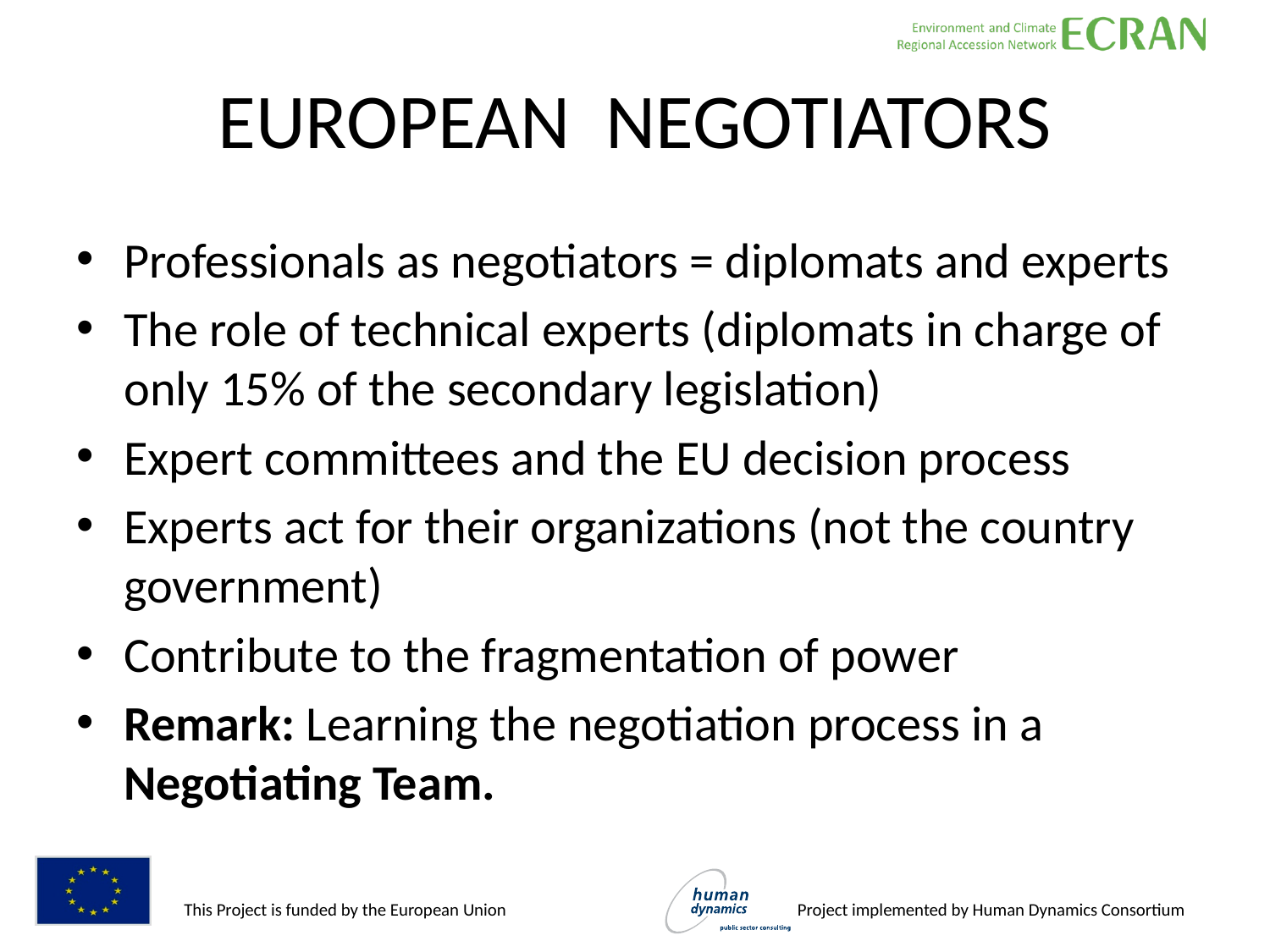

# EUROPEAN  NEGOTIATORS
Professionals as negotiators = diplomats and experts
The role of technical experts (diplomats in charge of only 15% of the secondary legislation)
Expert committees and the EU decision process
Experts act for their organizations (not the country government)
Contribute to the fragmentation of power
Remark: Learning the negotiation process in a Negotiating Team.